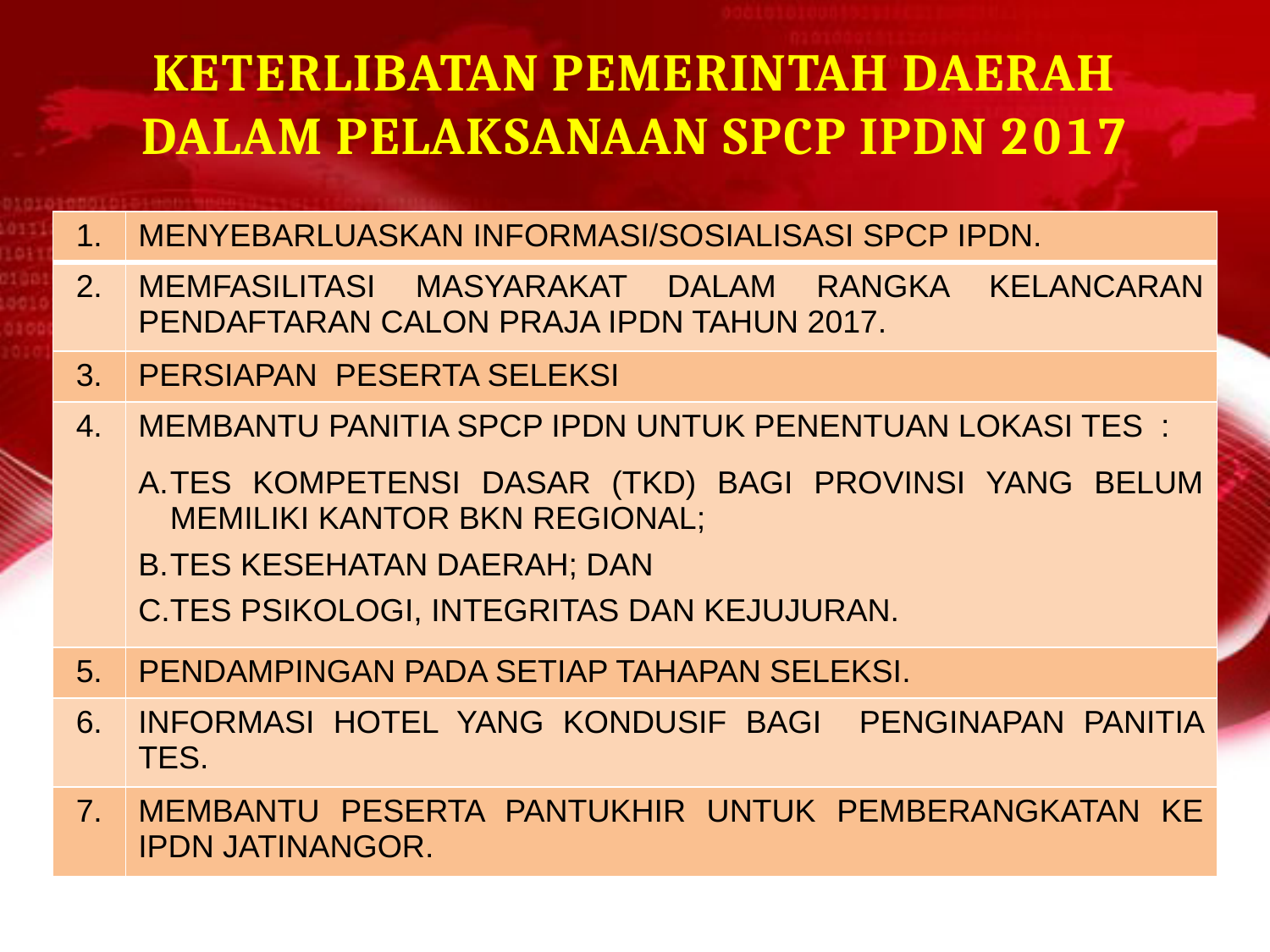

KETERLIBATAN PEMERINTAH DAERAH
DALAM PELAKSANAAN SPCP IPDN 2017
| 1. | MENYEBARLUASKAN INFORMASI/SOSIALISASI SPCP IPDN. |
| --- | --- |
| 2. | MEMFASILITASI MASYARAKAT DALAM RANGKA KELANCARAN PENDAFTARAN CALON PRAJA IPDN TAHUN 2017. |
| 3. | PERSIAPAN PESERTA SELEKSI |
| 4. | MEMBANTU PANITIA SPCP IPDN UNTUK PENENTUAN LOKASI TES : TES KOMPETENSI DASAR (TKD) BAGI PROVINSI YANG BELUM MEMILIKI KANTOR BKN REGIONAL; TES KESEHATAN DAERAH; DAN TES PSIKOLOGI, INTEGRITAS DAN KEJUJURAN. |
| 5. | PENDAMPINGAN PADA SETIAP TAHAPAN SELEKSI. |
| 6. | INFORMASI HOTEL YANG KONDUSIF BAGI PENGINAPAN PANITIA TES. |
| 7. | MEMBANTU PESERTA PANTUKHIR UNTUK PEMBERANGKATAN KE IPDN JATINANGOR. |